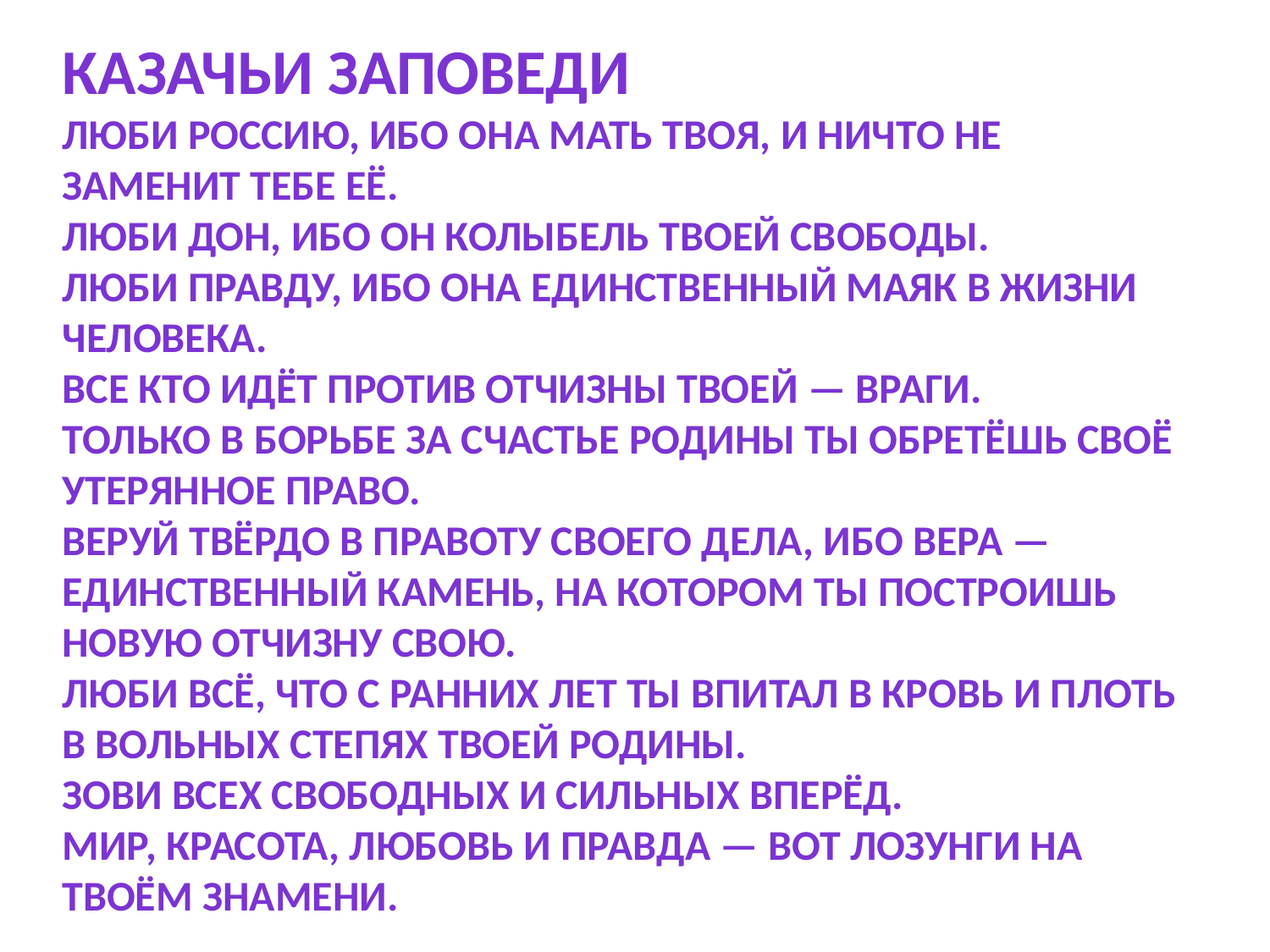

Казачьи заповеди
Люби Россию, ибо она мать твоя, и ничто не заменит тебе её.
Люби Дон, ибо он колыбель твоей свободы.
Люби правду, ибо она единственный маяк в жизни человека.
Все кто идёт против Отчизны твоей — враги.
Только в борьбе за счастье Родины ты обретёшь своё утерянное право.
Веруй твёрдо в правоту своего дела, ибо вера — единственный камень, на котором ты построишь новую Отчизну свою.
Люби всё, что с ранних лет ты впитал в кровь и плоть в вольных степях твоей Родины.
Зови всех свободных и сильных вперёд.
Мир, красота, любовь и правда — вот лозунги на твоём знамени.